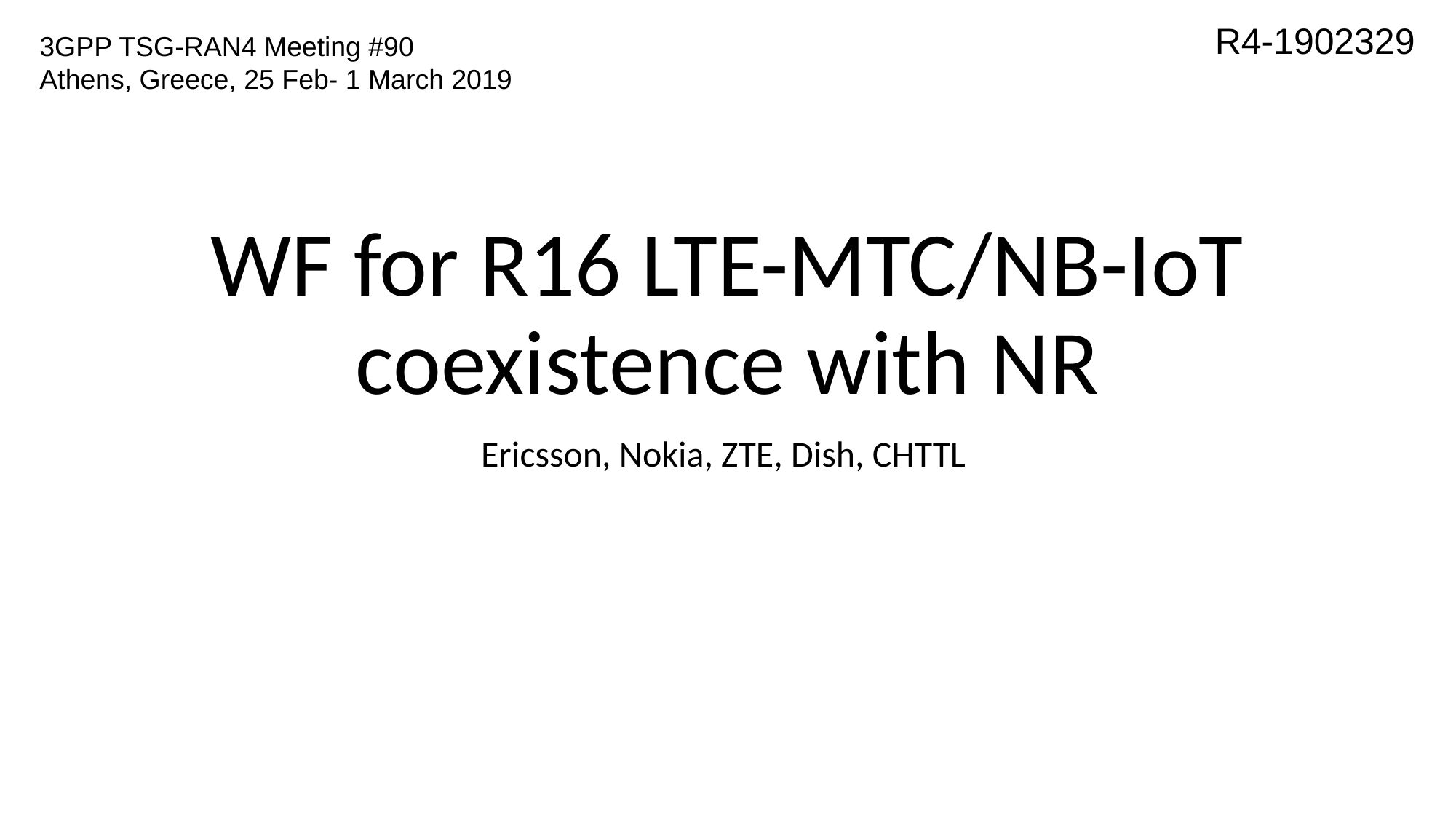

R4-1902329
3GPP TSG-RAN4 Meeting #90
Athens, Greece, 25 Feb- 1 March 2019
# WF for R16 LTE-MTC/NB-IoT coexistence with NR
Ericsson, Nokia, ZTE, Dish, CHTTL